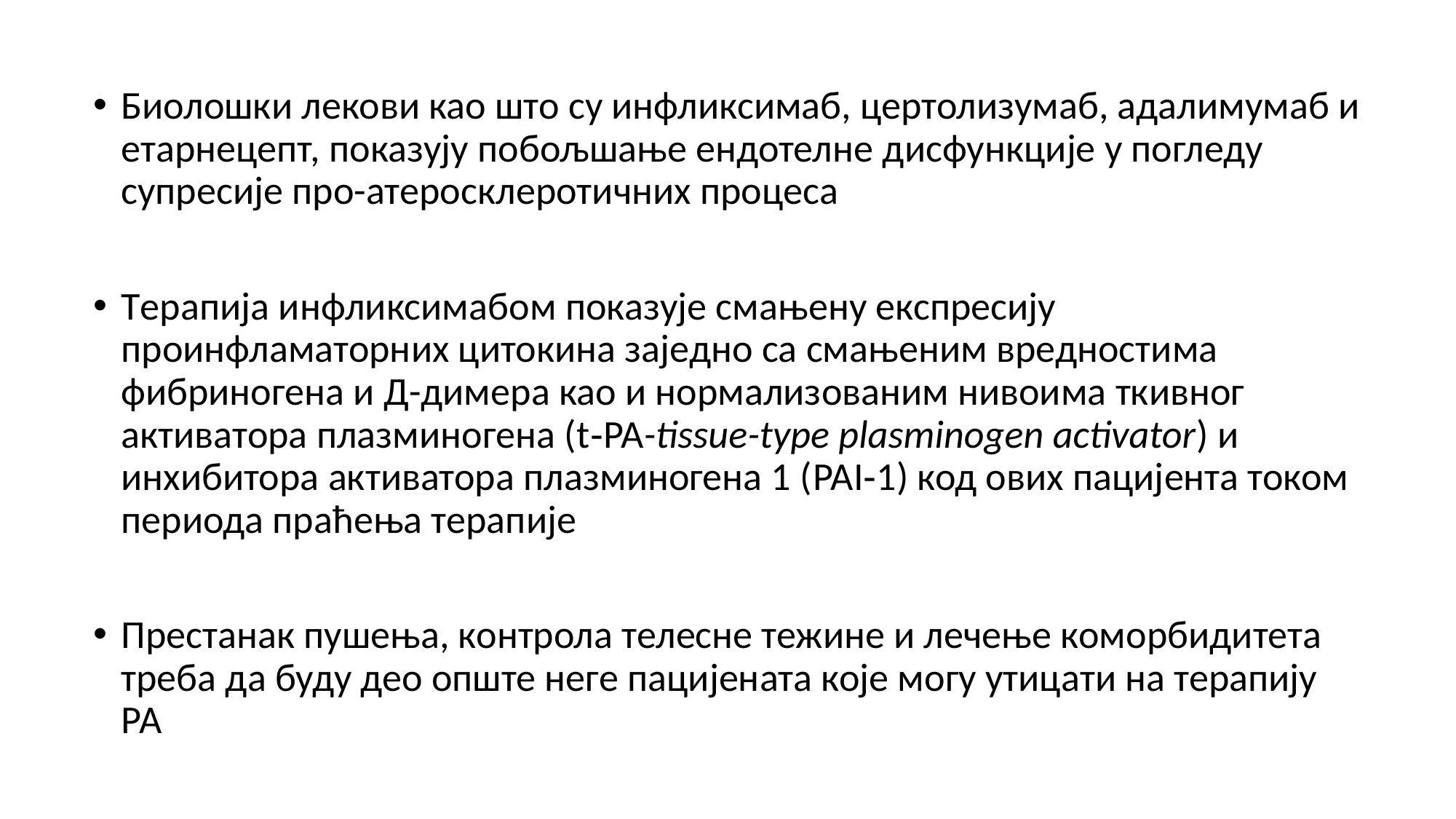

Биолошки лекови као што су инфликсимаб, цертолизумаб, адалимумаб и етарнецепт, показују побољшање ендотелне дисфункције у погледу супресије про-атеросклеротичних процеса

Терапија инфликсимабом показује смањену експресију проинфламаторних цитокина заједно са смањеним вредностима фибриногена и Д-димера као и нормализованим нивоима ткивног активатора плазминогена (t‑PA-tissue-type plasminogen activator) и инхибитора активатора плазминогена 1 (PAI‑1) код ових пацијента током периода праћења терапије

Престанак пушења, контрола телесне тежине и лечење коморбидитета треба да буду део опште неге пацијената које могу утицати на терапију РА